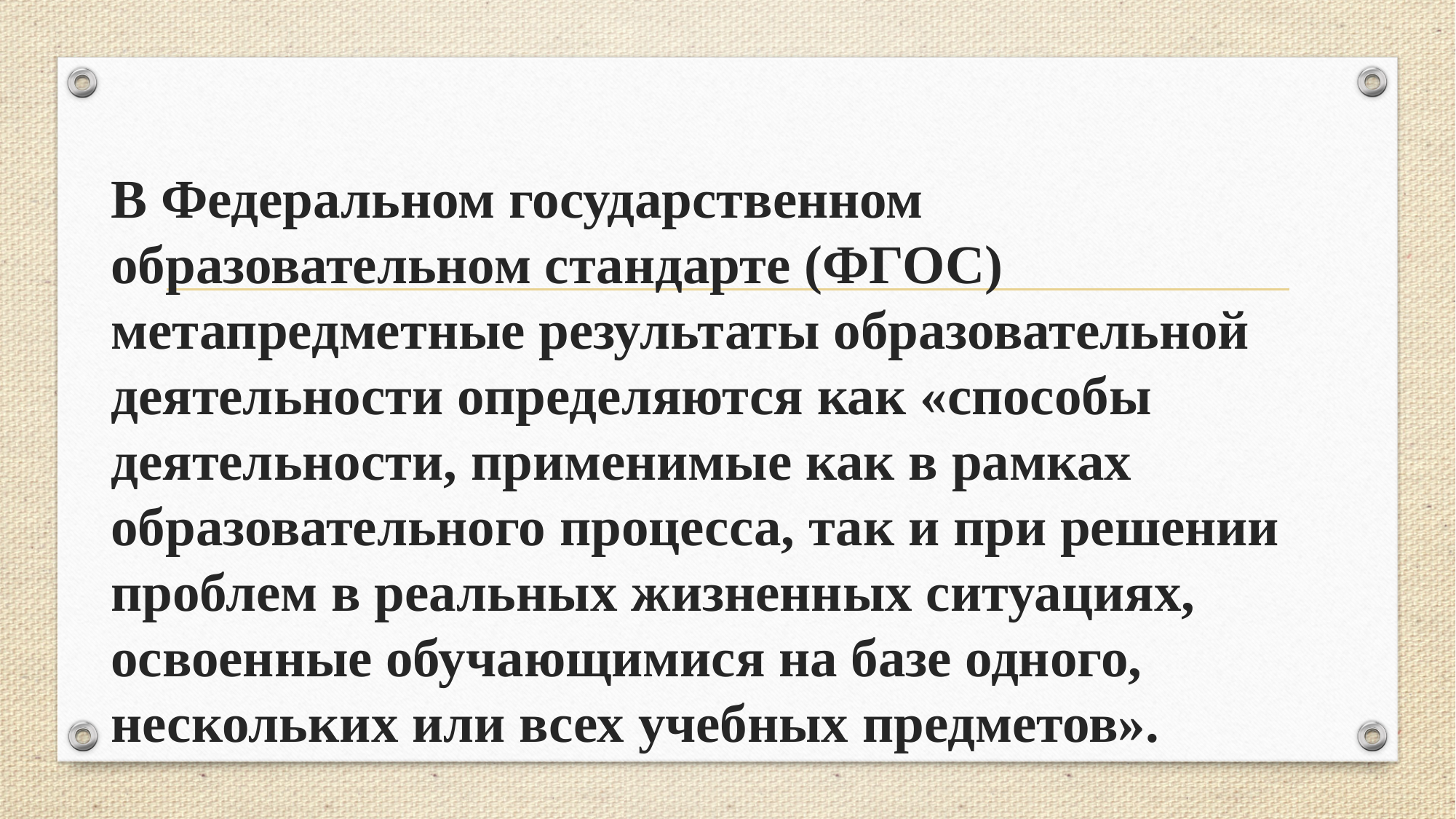

#
В Федеральном государственном образовательном стандарте (ФГОС) метапредметные результаты образовательной деятельности определяются как «способы деятельности, применимые как в рамках образовательного процесса, так и при решении проблем в реальных жизненных ситуациях, освоенные обучающимися на базе одного, нескольких или всех учебных предметов».